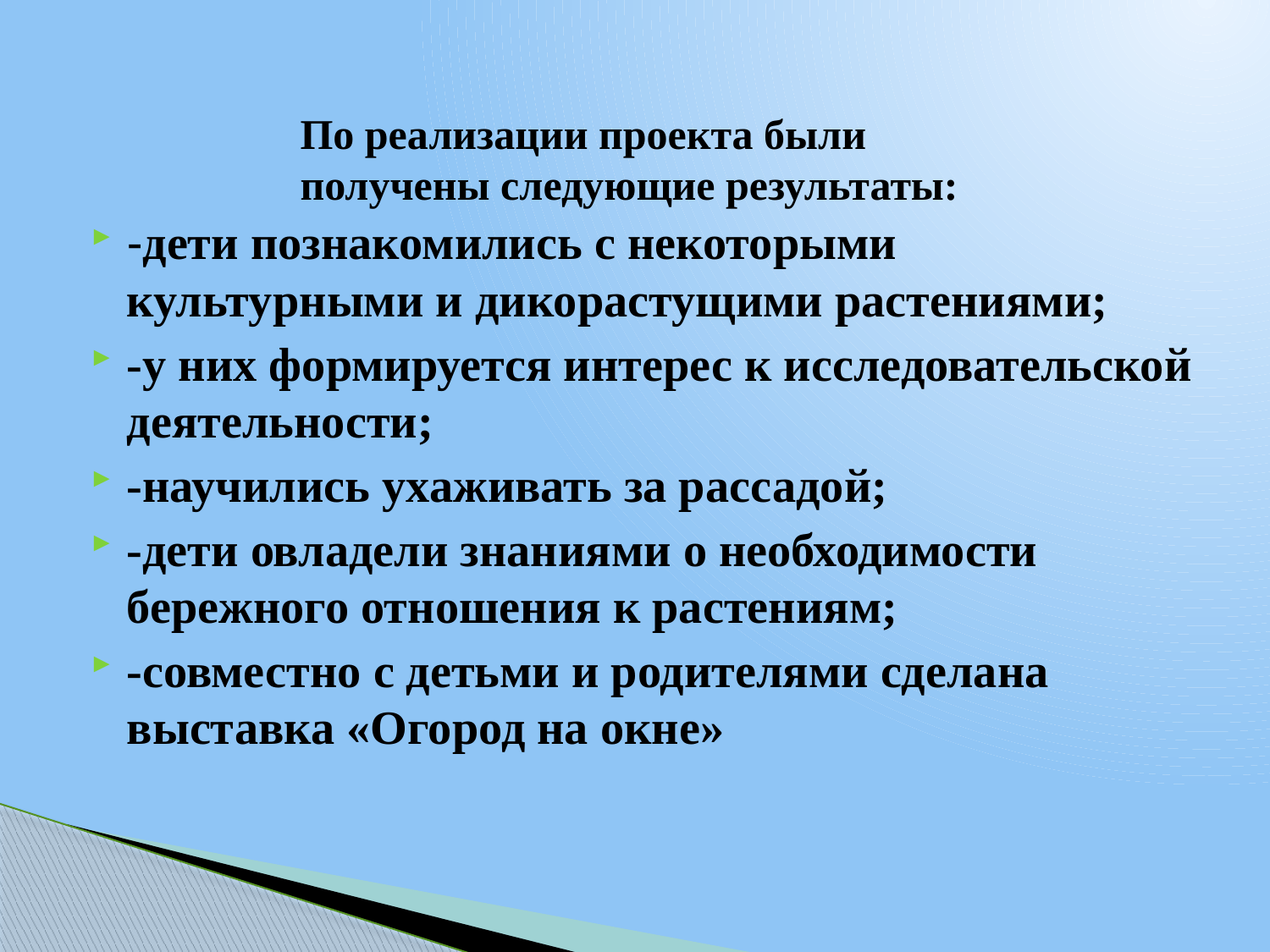

# По реализации проекта были получены следующие результаты:
-дети познакомились с некоторыми культурными и дикорастущими растениями;
-у них формируется интерес к исследовательской деятельности;
-научились ухаживать за рассадой;
-дети овладели знаниями о необходимости бережного отношения к растениям;
-совместно с детьми и родителями сделана выставка «Огород на окне»